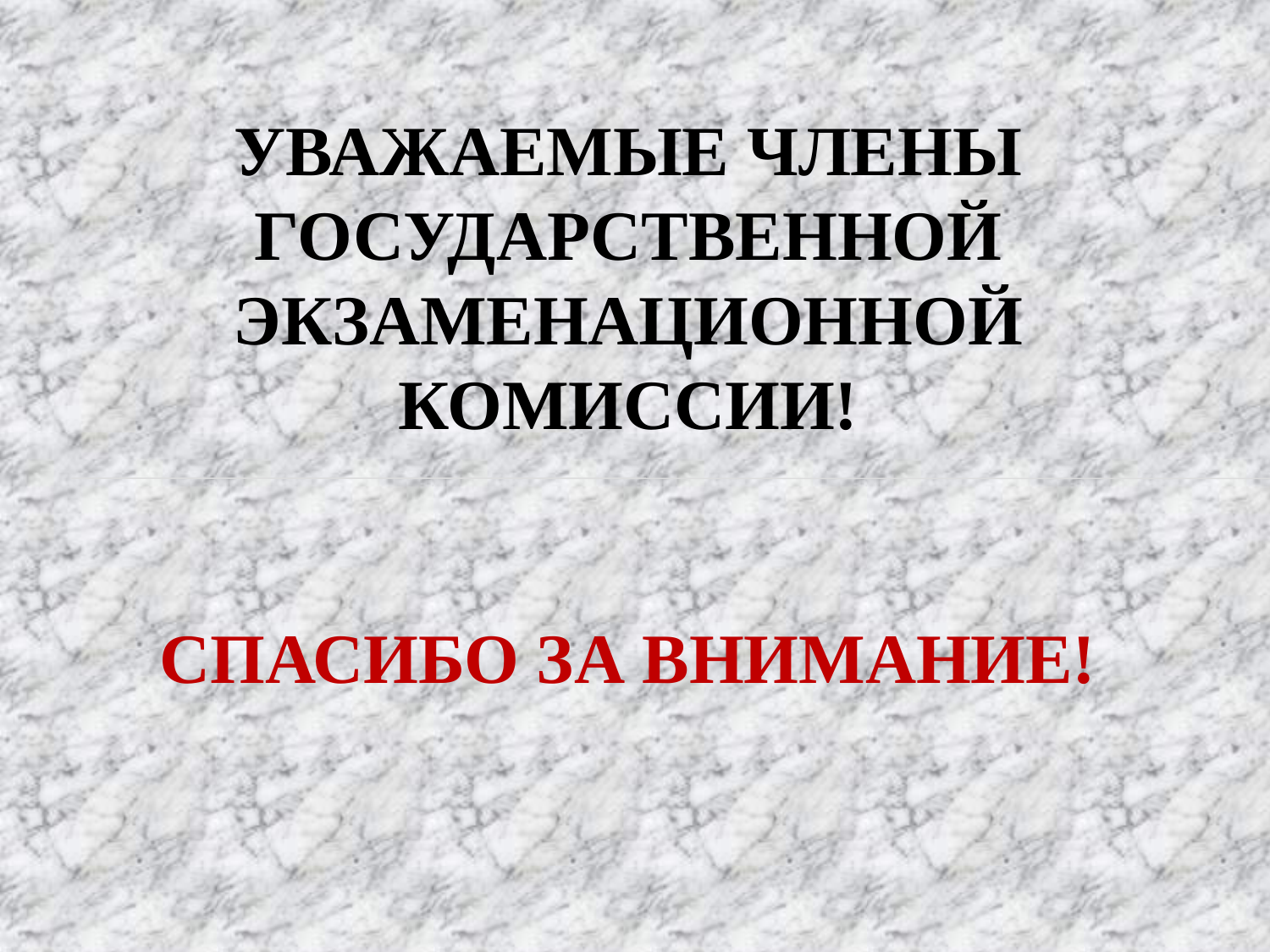

# УВАЖАЕМЫЕ ЧЛЕНЫ ГОСУДАРСТВЕННОЙ ЭКЗАМЕНАЦИОННОЙ КОМИССИИ! СПАСИБО ЗА ВНИМАНИЕ!